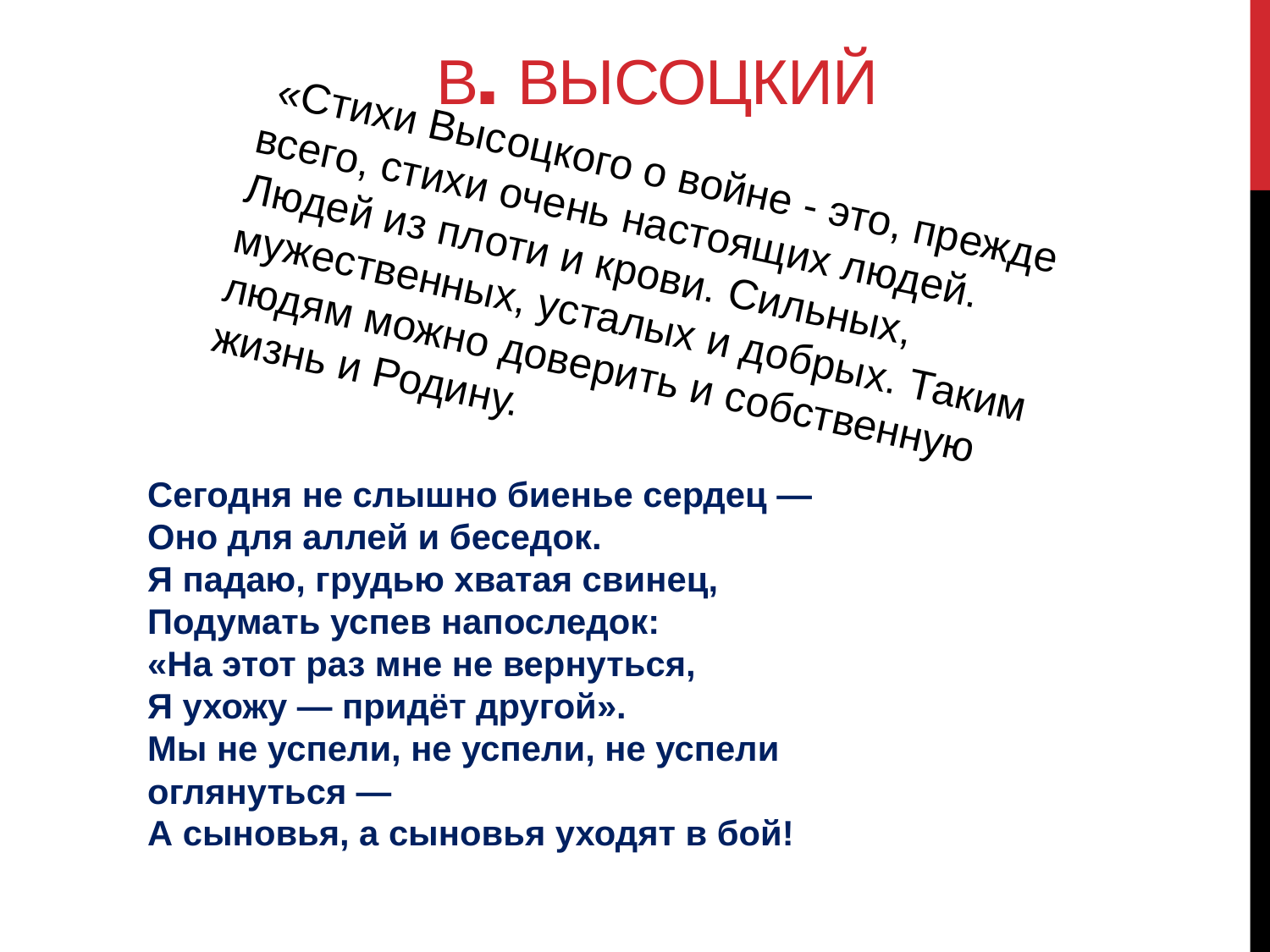

# В. Высоцкий
 «Стихи Высоцкого о войне - это, прежде всего, стихи очень настоящих людей. Людей из плоти и крови. Сильных, мужественных, усталых и добрых. Таким людям можно доверить и собственную жизнь и Родину.
Сегодня не слышно биенье сердец —
Оно для аллей и беседок.
Я падаю, грудью хватая свинец,
Подумать успев напоследок:
«На этот раз мне не вернуться,
Я ухожу — придёт другой».
Мы не успели, не успели, не успели оглянуться —
А сыновья, а сыновья уходят в бой!